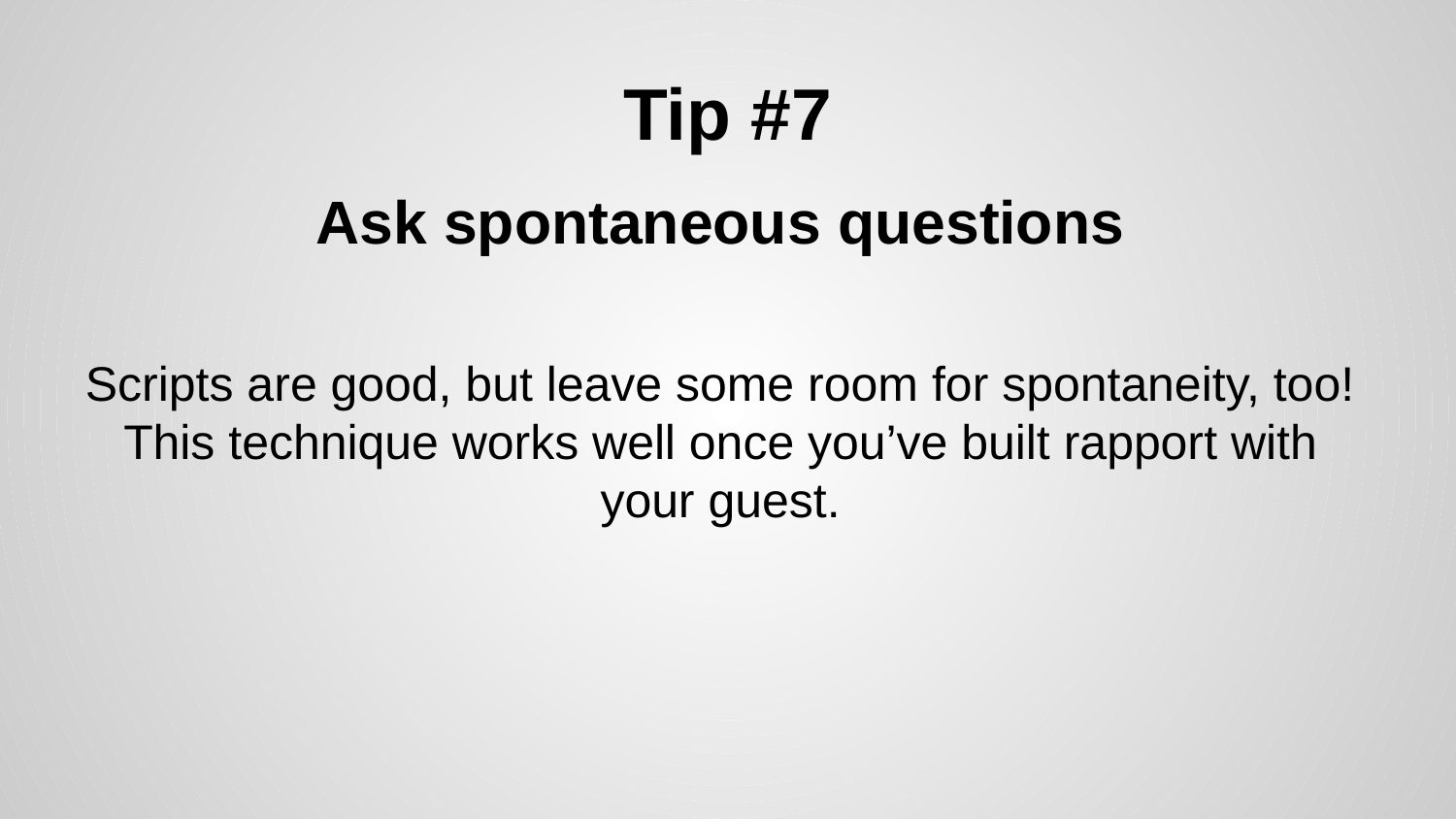

# Tip #7

Ask spontaneous questions

Scripts are good, but leave some room for spontaneity, too! This technique works well once you’ve built rapport with your guest.